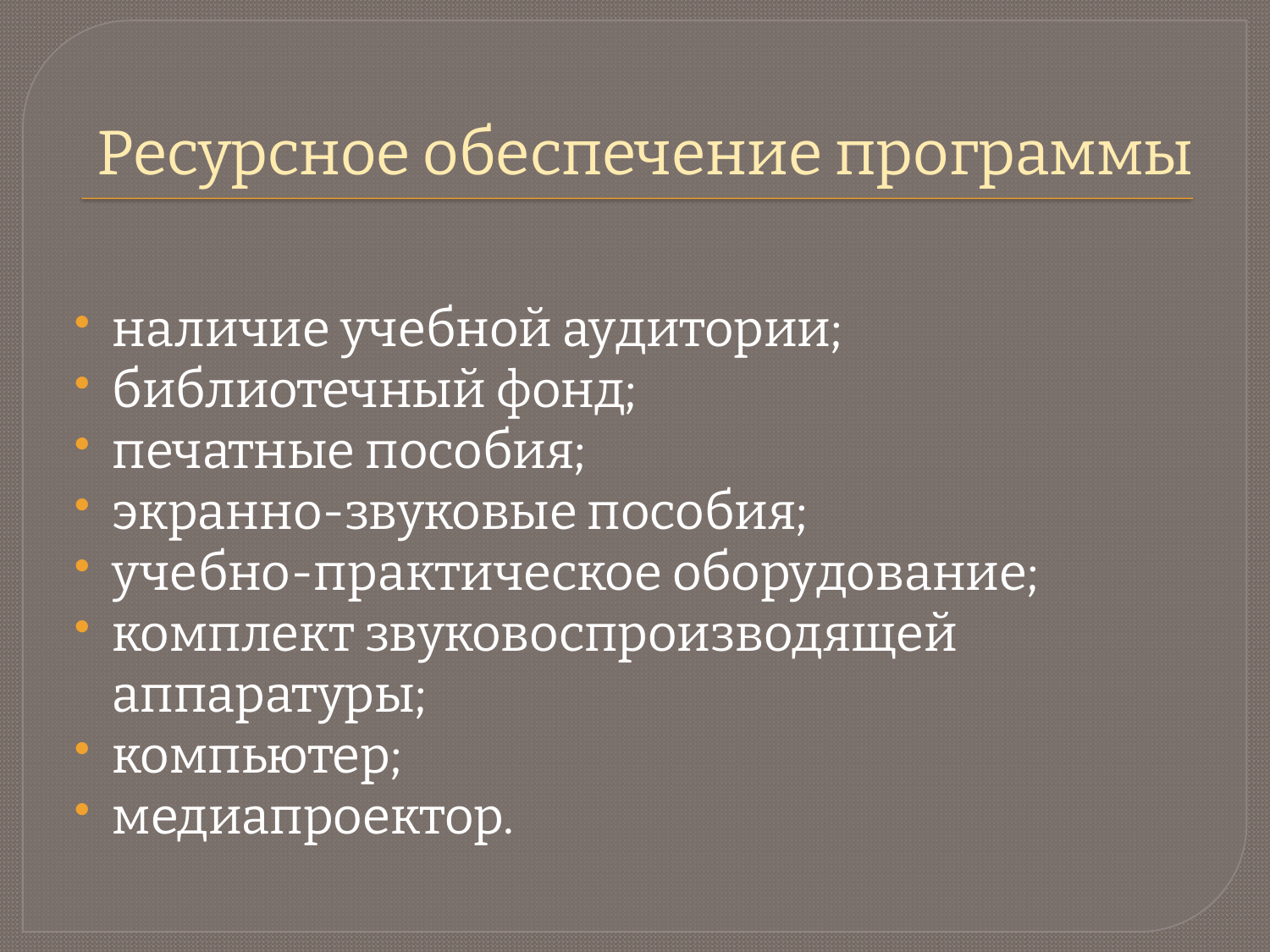

# Ресурсное обеспечение программы

наличие учебной аудитории;
библиотечный фонд;
печатные пособия;
экранно-звуковые пособия;
учебно-практическое оборудование;
комплект звуковоспроизводящей аппаратуры;
компьютер;
медиапроектор.